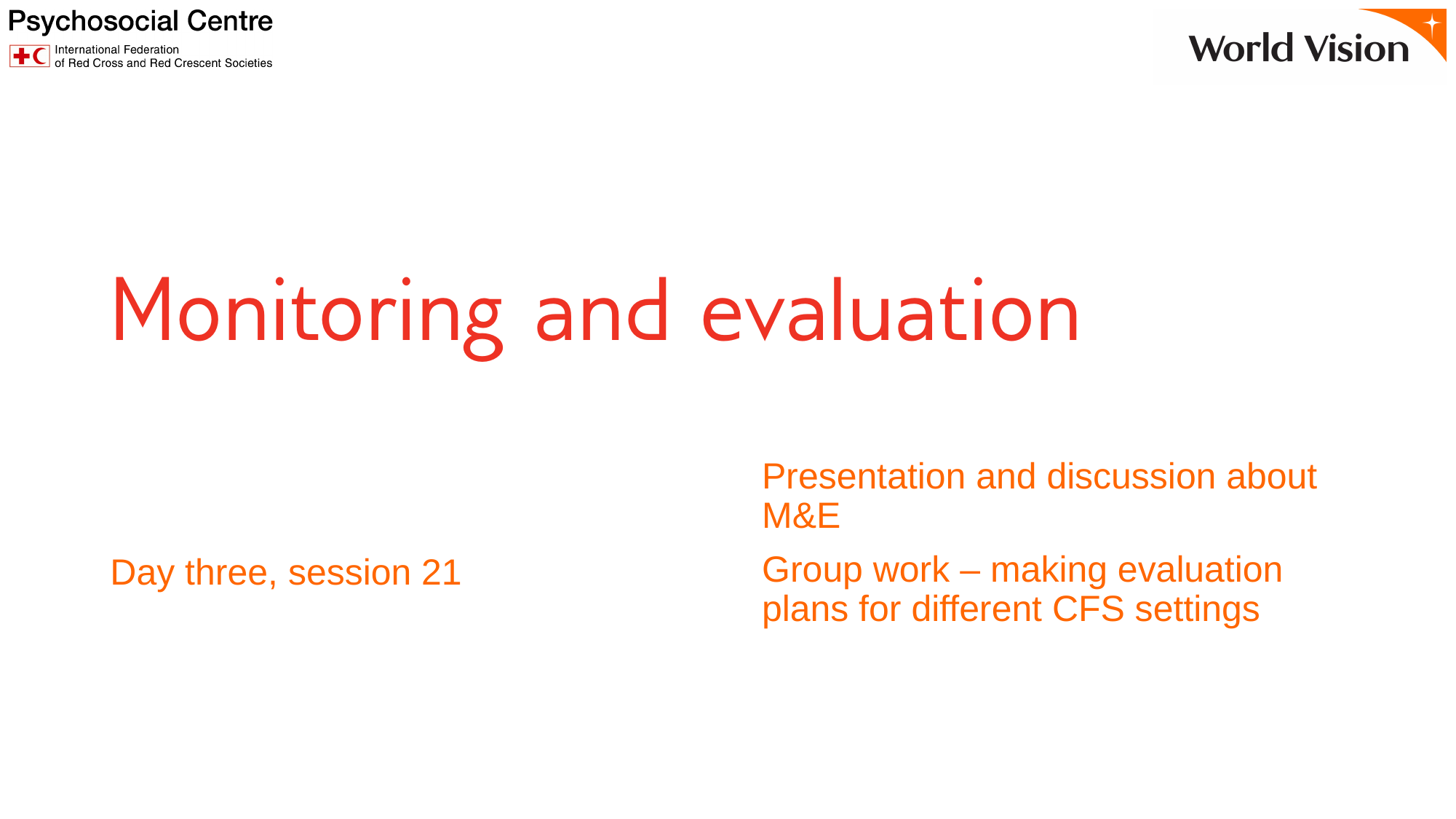

# Monitoring and evaluation

Presentation and discussion about M&E
Group work – making evaluation plans for different CFS settings

Day three, session 21